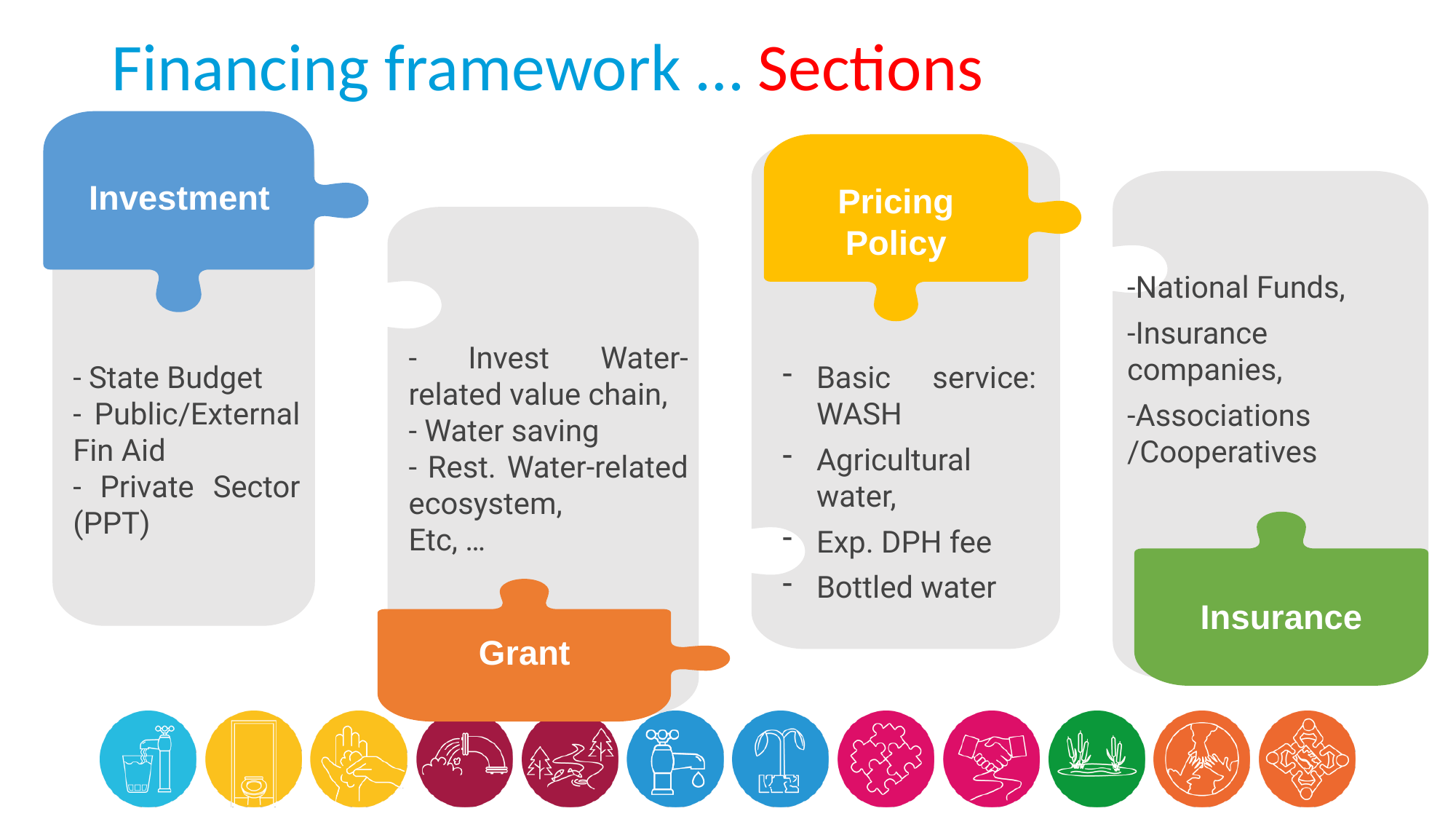

# Financing framework … Sections

Investment
- State Budget
- Public/External Fin Aid
- Private Sector (PPT)

Pricing Policy
Basic service: WASH
Agricultural water,
Exp. DPH fee
Bottled water

-National Funds,
-Insurance companies,
-Associations /Cooperatives

Insurance

- Invest Water-related value chain,
- Water saving
- Rest. Water-related ecosystem,
Etc, …

Grant